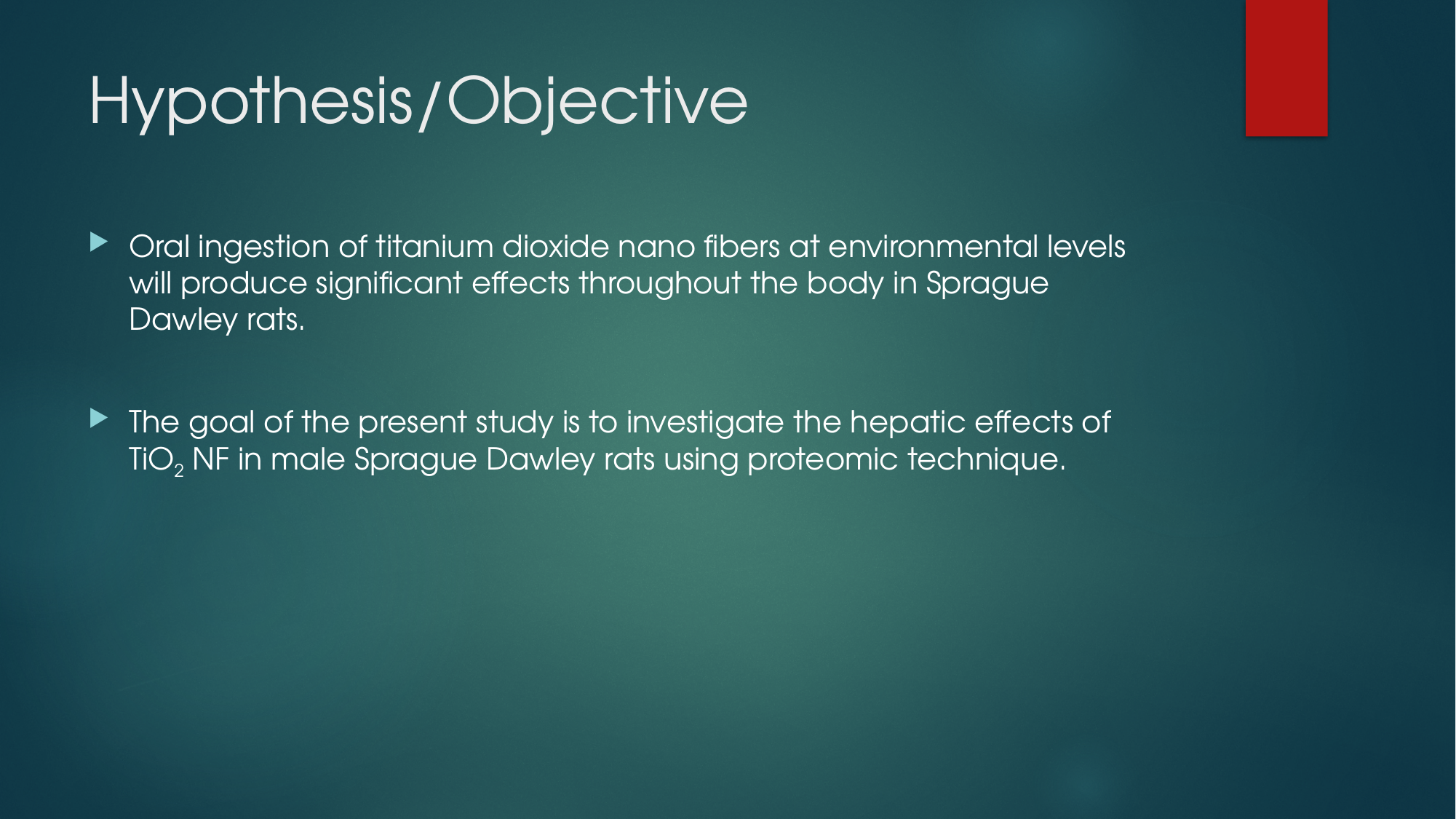

# Hypothesis/Objective
Oral ingestion of titanium dioxide nano fibers at environmental levels will produce significant effects throughout the body in Sprague Dawley rats.

The goal of the present study is to investigate the hepatic effects of TiO2 NF in male Sprague Dawley rats using proteomic technique.